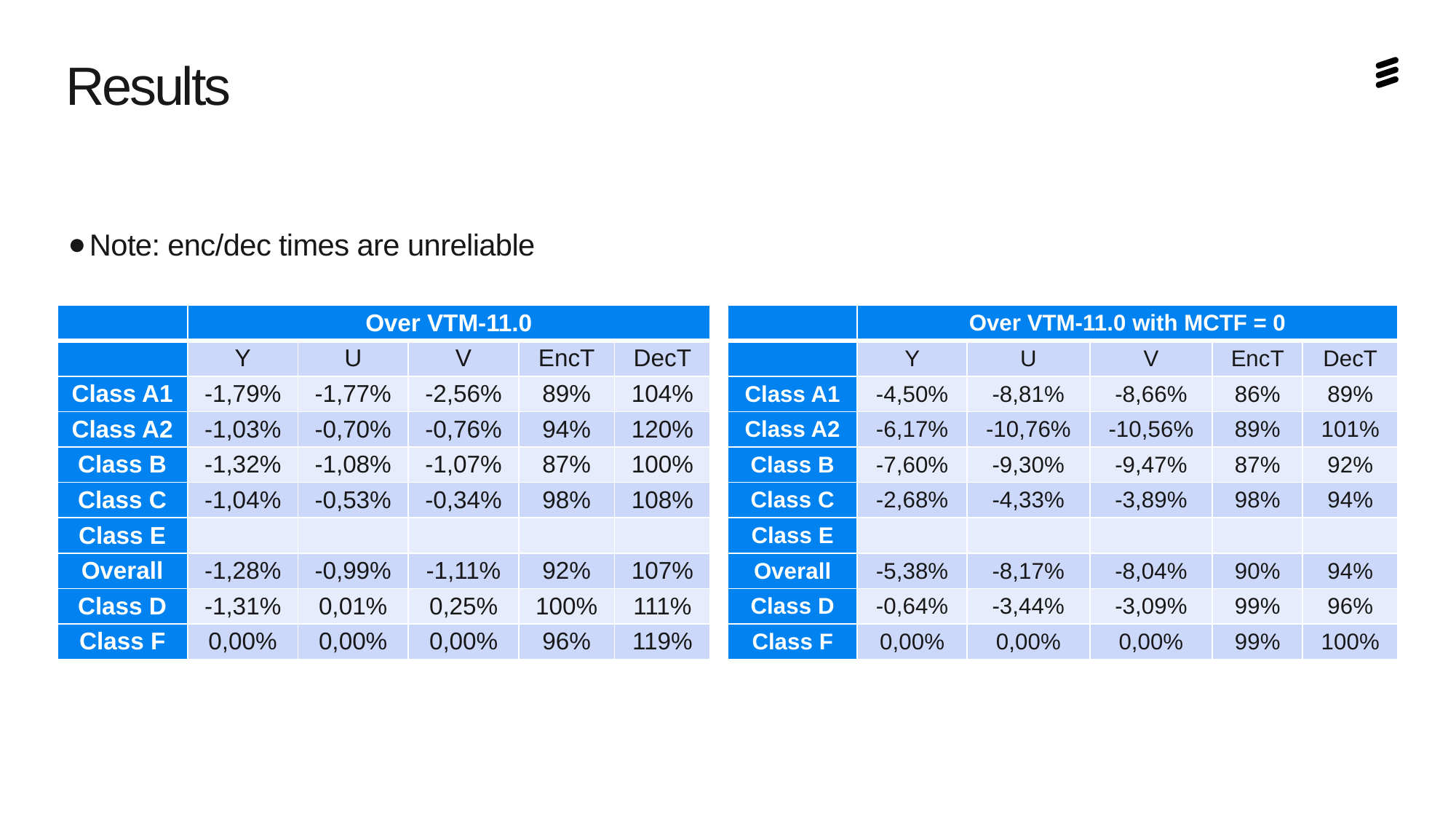

# Results
Note: enc/dec times are unreliable
|  | Over VTM-11.0 |  |  |  |  |
| --- | --- | --- | --- | --- | --- |
|  | Y | U | V | EncT | DecT |
| Class A1 | -1,79% | -1,77% | -2,56% | 89% | 104% |
| Class A2 | -1,03% | -0,70% | -0,76% | 94% | 120% |
| Class B | -1,32% | -1,08% | -1,07% | 87% | 100% |
| Class C | -1,04% | -0,53% | -0,34% | 98% | 108% |
| Class E |  |  |  |  |  |
| Overall | -1,28% | -0,99% | -1,11% | 92% | 107% |
| Class D | -1,31% | 0,01% | 0,25% | 100% | 111% |
| Class F | 0,00% | 0,00% | 0,00% | 96% | 119% |
|  | Over VTM-11.0 with MCTF = 0 |  |  |  |  |
| --- | --- | --- | --- | --- | --- |
|  | Y | U | V | EncT | DecT |
| Class A1 | -4,50% | -8,81% | -8,66% | 86% | 89% |
| Class A2 | -6,17% | -10,76% | -10,56% | 89% | 101% |
| Class B | -7,60% | -9,30% | -9,47% | 87% | 92% |
| Class C | -2,68% | -4,33% | -3,89% | 98% | 94% |
| Class E |  |  |  |  |  |
| Overall | -5,38% | -8,17% | -8,04% | 90% | 94% |
| Class D | -0,64% | -3,44% | -3,09% | 99% | 96% |
| Class F | 0,00% | 0,00% | 0,00% | 99% | 100% |